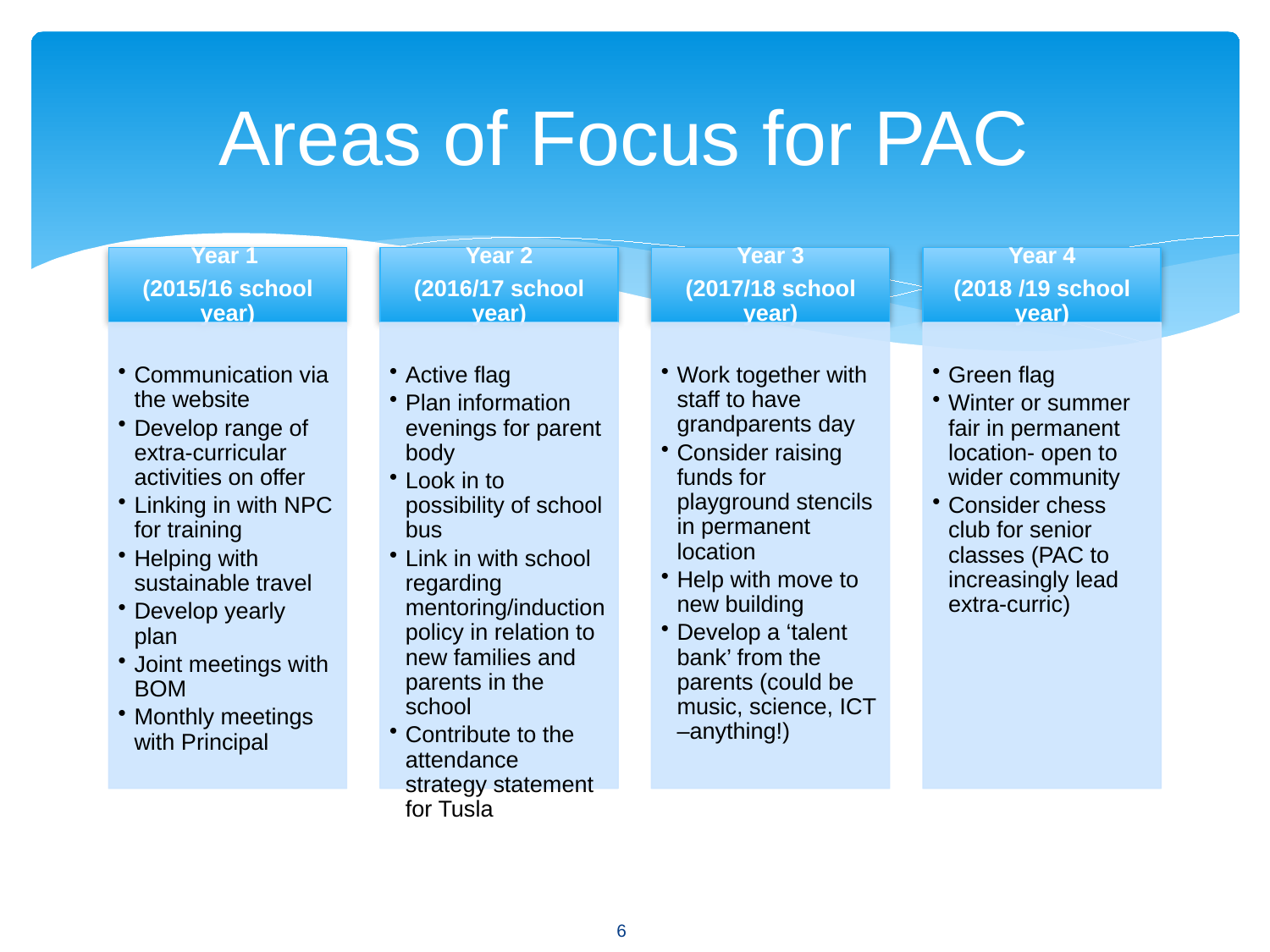

# Areas of Focus for PAC
Year 1
(2015/16 school year)

Communication via the website
Develop range of extra-curricular activities on offer
Linking in with NPC for training
Helping with sustainable travel
Develop yearly plan
Joint meetings with BOM
Monthly meetings with Principal
Year 2
(2016/17 school year)

Active flag
Plan information evenings for parent body
Look in to possibility of school bus
Link in with school regarding mentoring/induction policy in relation to new families and parents in the school
Contribute to the attendance strategy statement for Tusla
Year 3
(2017/18 school year)

Work together with staff to have grandparents day
Consider raising funds for playground stencils in permanent location
Help with move to new building
Develop a ‘talent bank’ from the parents (could be music, science, ICT –anything!)
Year 4
(2018 /19 school year)

Green flag
Winter or summer fair in permanent location- open to wider community
Consider chess club for senior classes (PAC to increasingly lead extra-curric)
6